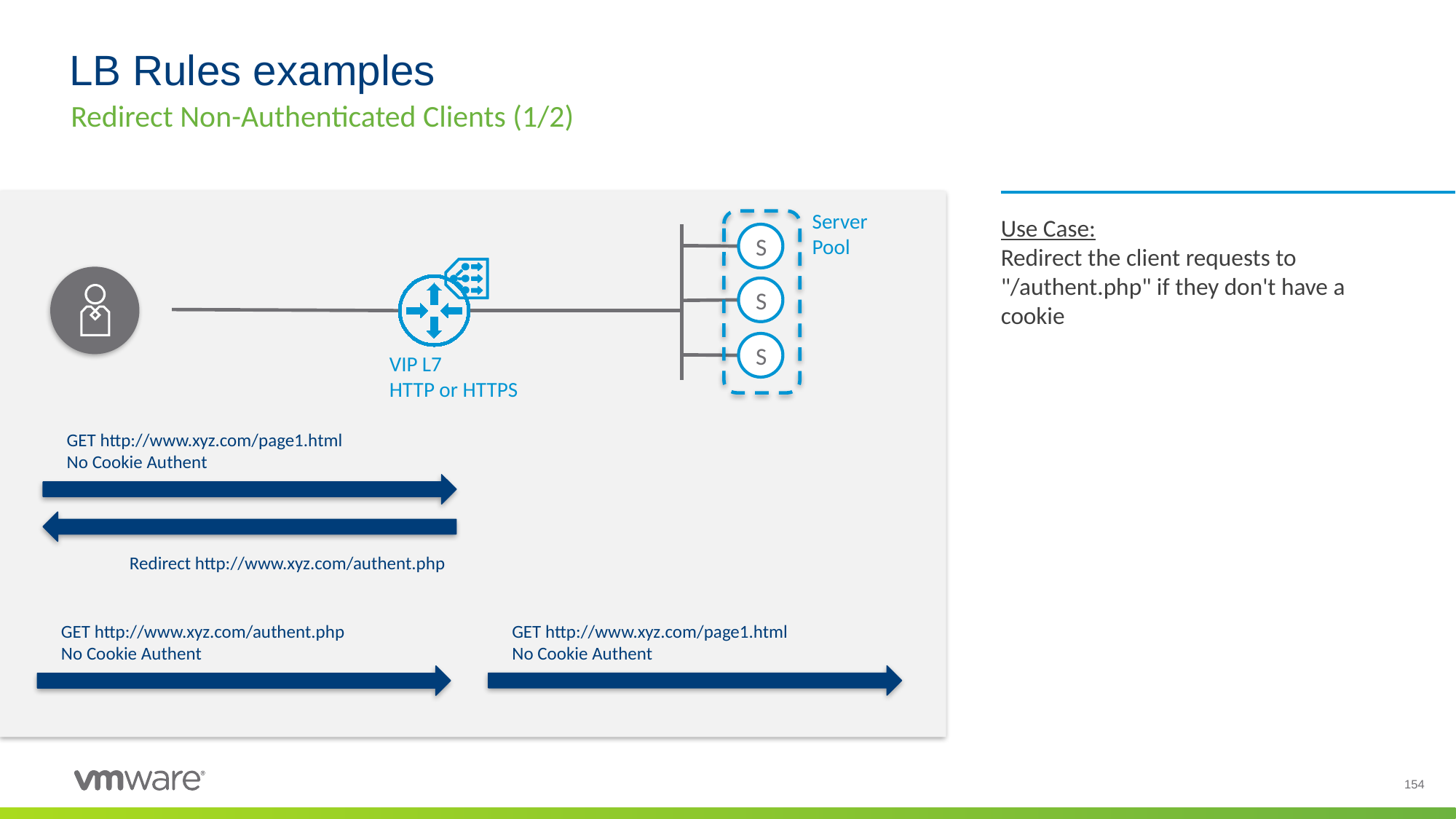

# LB Rules examples
Redirect Non-Authenticated Clients (1/2)
Use Case:
Redirect the client requests to "/authent.php" if they don't have a cookie

Server Pool

S

S
S
VIP L7
HTTP or HTTPS
GET http://www.xyz.com/page1.html
No Cookie Authent

Redirect http://www.xyz.com/authent.php
GET http://www.xyz.com/page1.html
No Cookie Authent
GET http://www.xyz.com/authent.php
No Cookie Authent